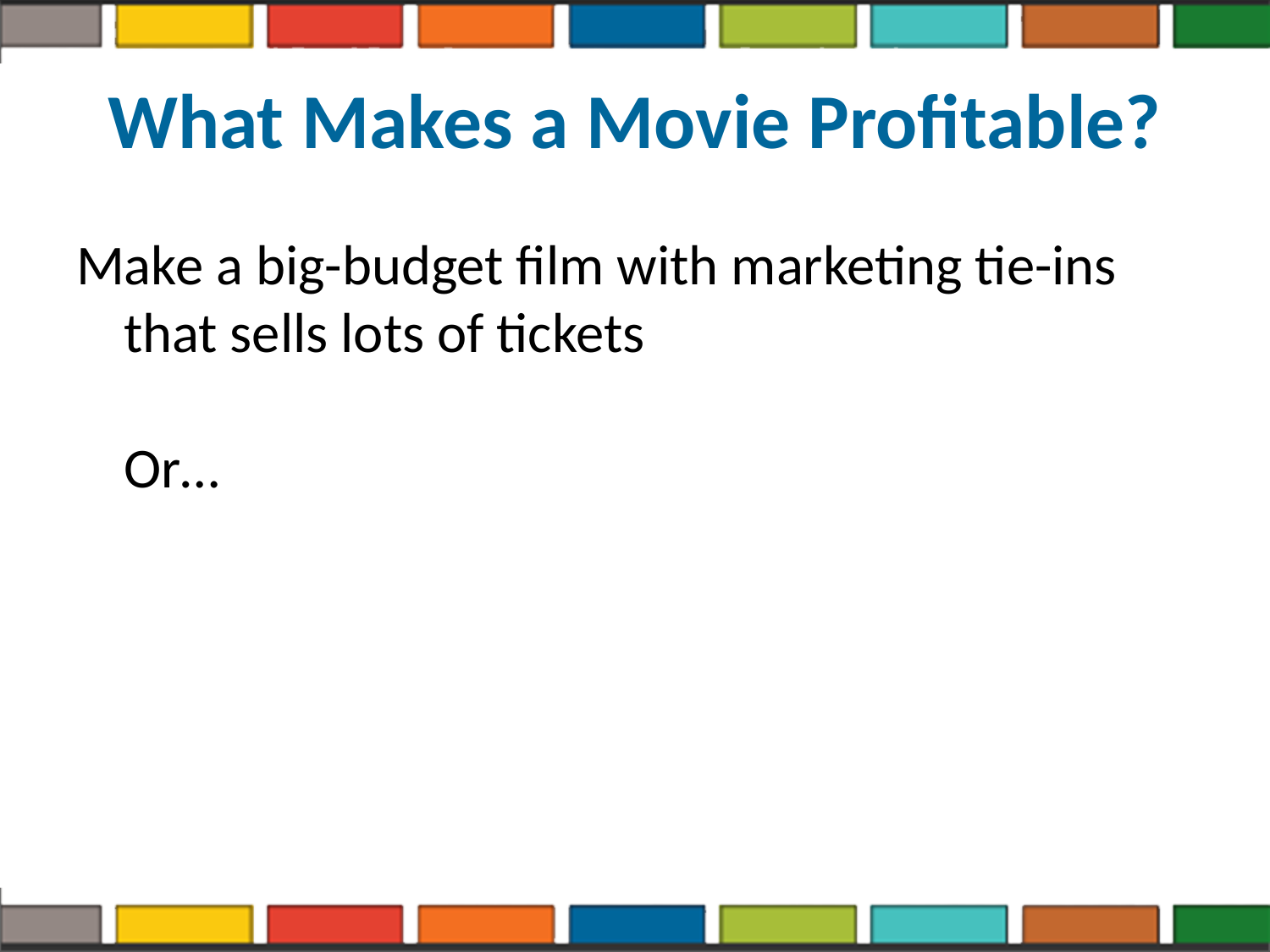

# What Makes a Movie Profitable?
Make a big-budget film with marketing tie-ins that sells lots of tickets
Or…